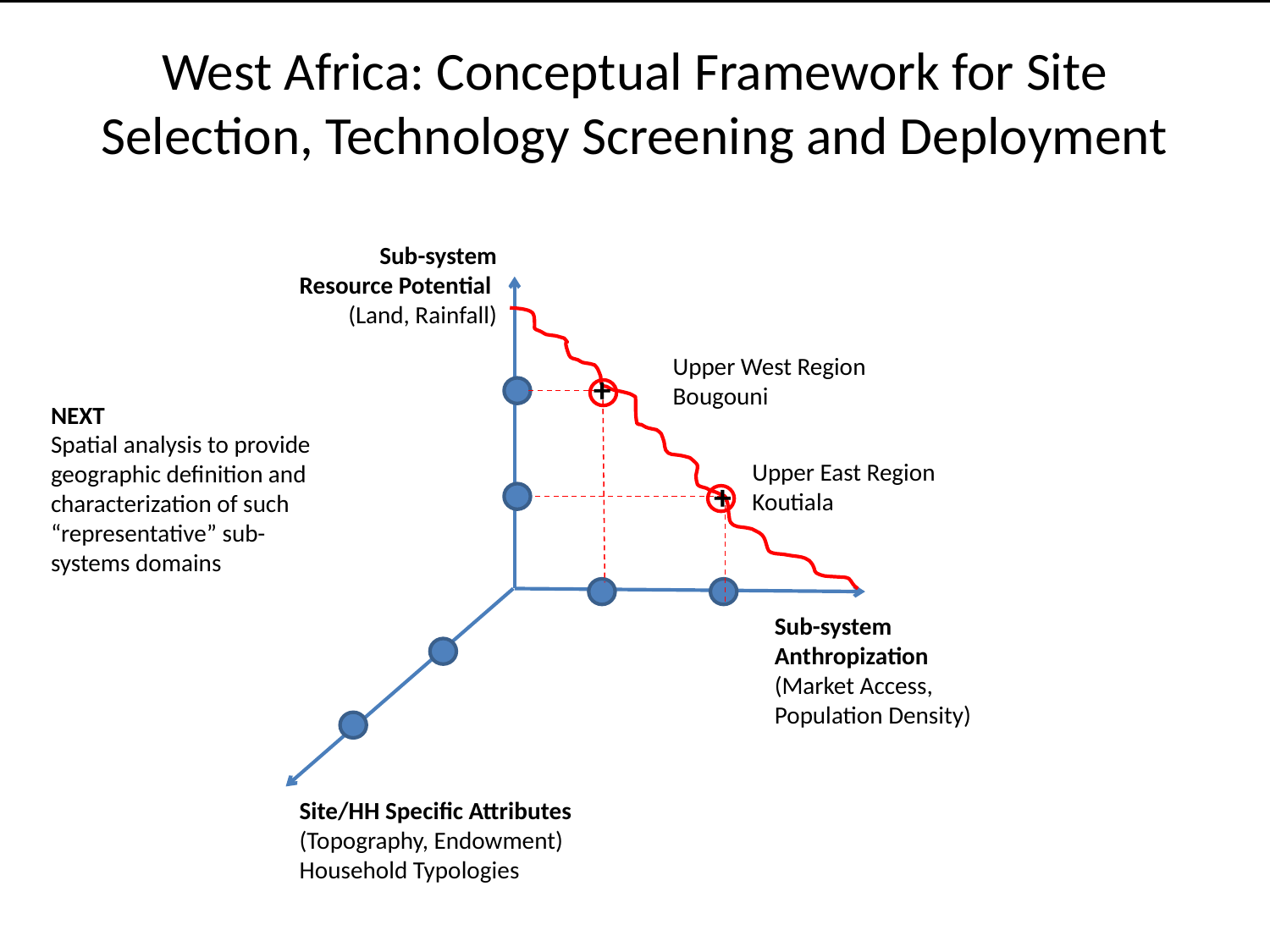

# West Africa: Conceptual Framework for Site Selection, Technology Screening and Deployment
Sub-system
Resource Potential
(Land, Rainfall)

Upper West Region
Bougouni
+
Upper East Region
Koutiala
+

NEXT
Spatial analysis to provide  geographic definition and characterization of such “representative” sub-systems domains

Site/HH Specific Attributes
(Topography, Endowment)
Household Typologies
Sub-system Anthropization
(Market Access,
Population Density)